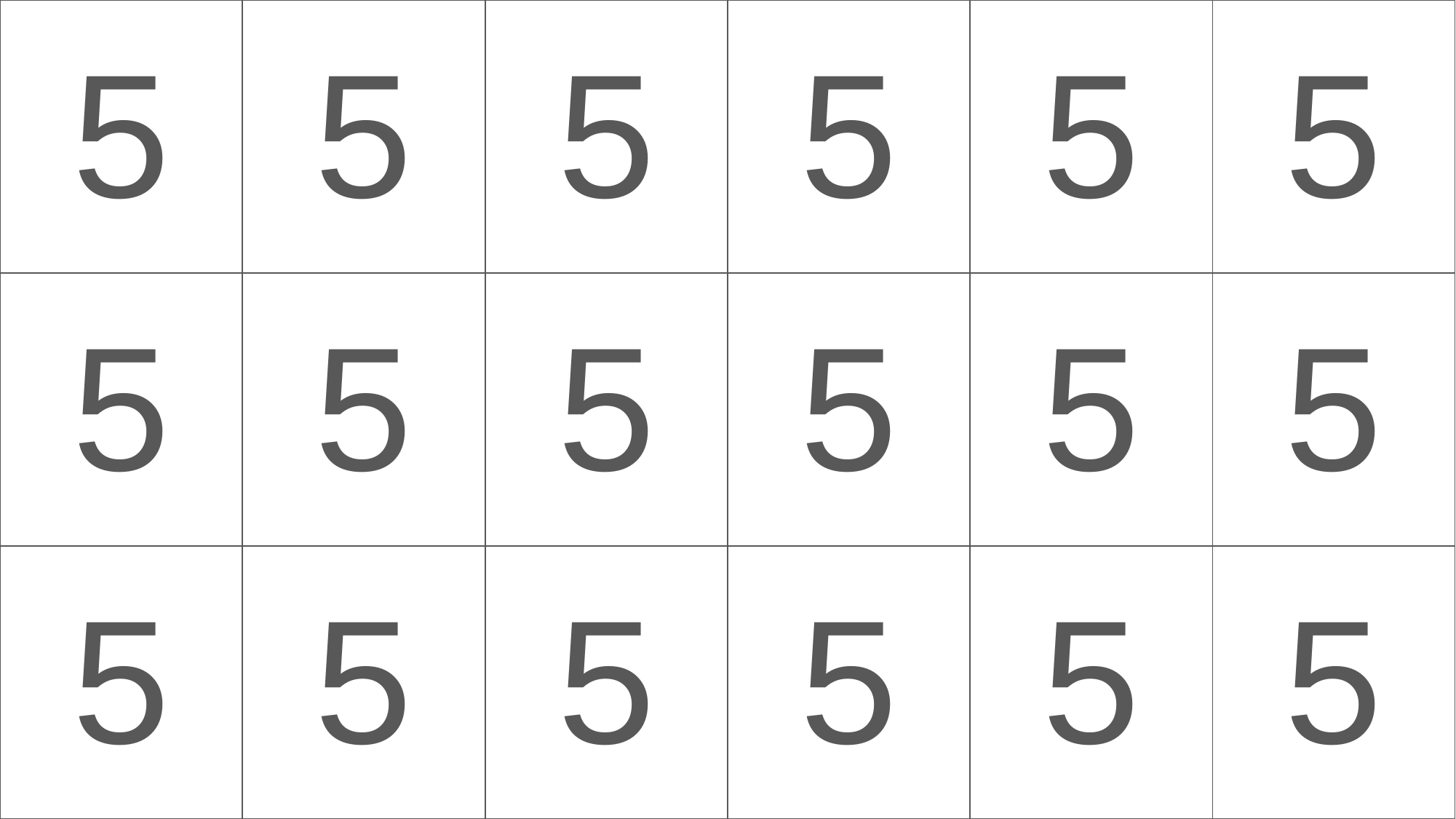

| 5 | 5 | 5 | 5 | 5 | 5 |
| --- | --- | --- | --- | --- | --- |
| 5 | 5 | 5 | 5 | 5 | 5 |
| 5 | 5 | 5 | 5 | 5 | 5 |